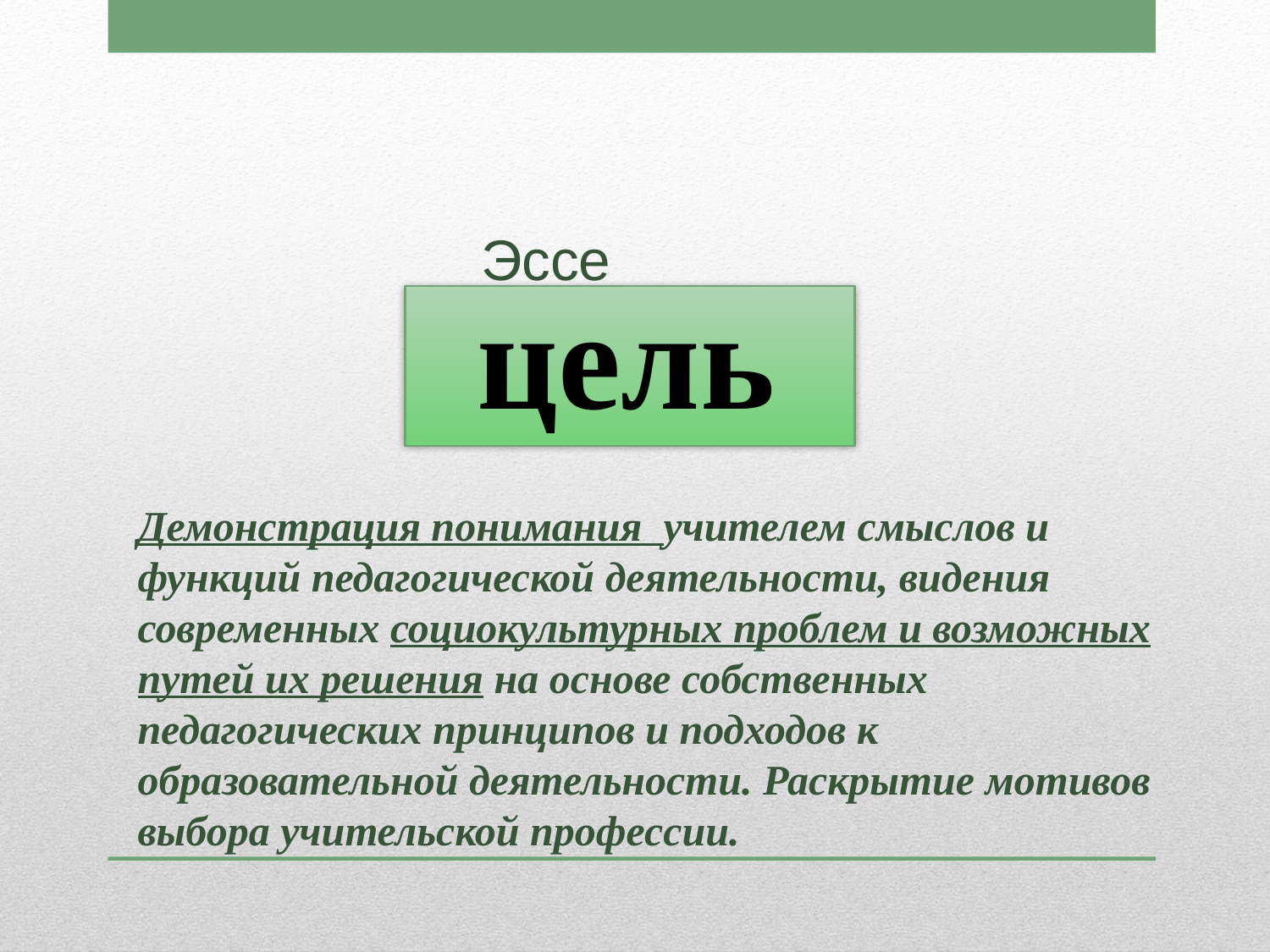

# Эссе
цель

Демонстрация понимания  учителем смыслов и функций педагогической деятельности, видения современных социокультурных проблем и возможных путей их решения на основе собственных педагогических принципов и подходов к образовательной деятельности. Раскрытие мотивов выбора учительской профессии.